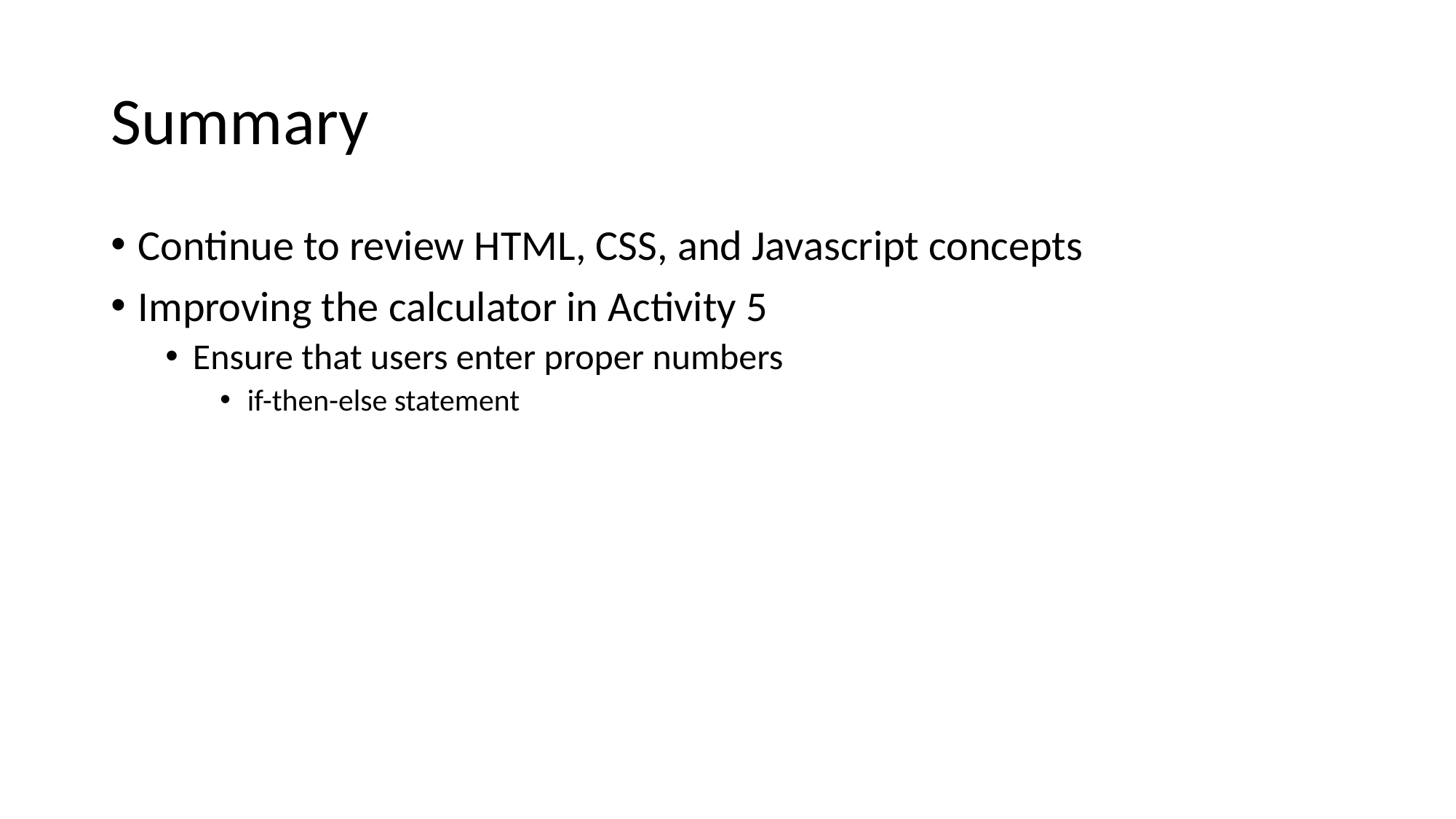

# Summary
Continue to review HTML, CSS, and Javascript concepts
Improving the calculator in Activity 5
Ensure that users enter proper numbers
if-then-else statement